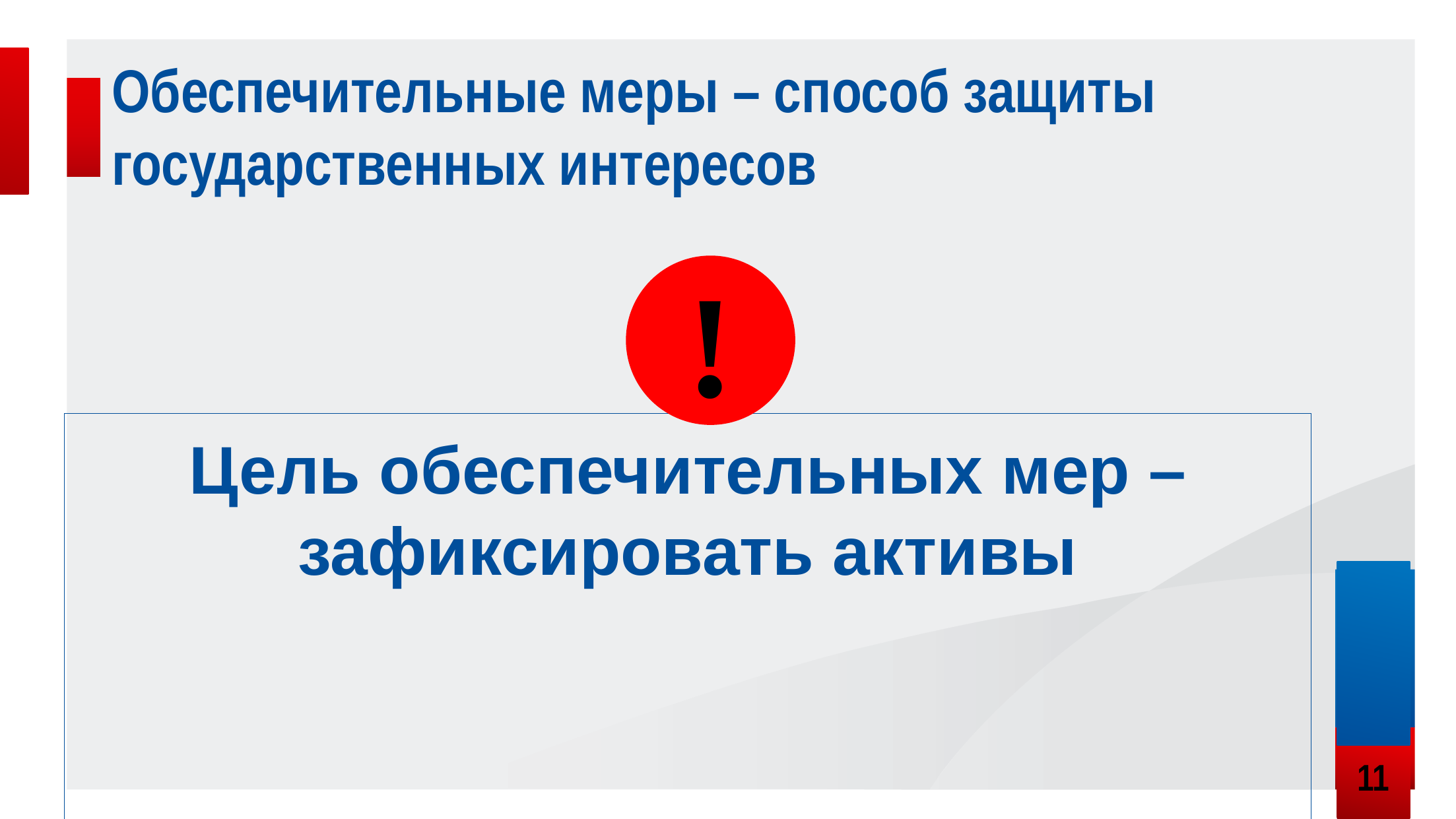

# Обеспечительные меры – способ защиты государственных интересов
!

Цель обеспечительных мер – зафиксировать активы

11